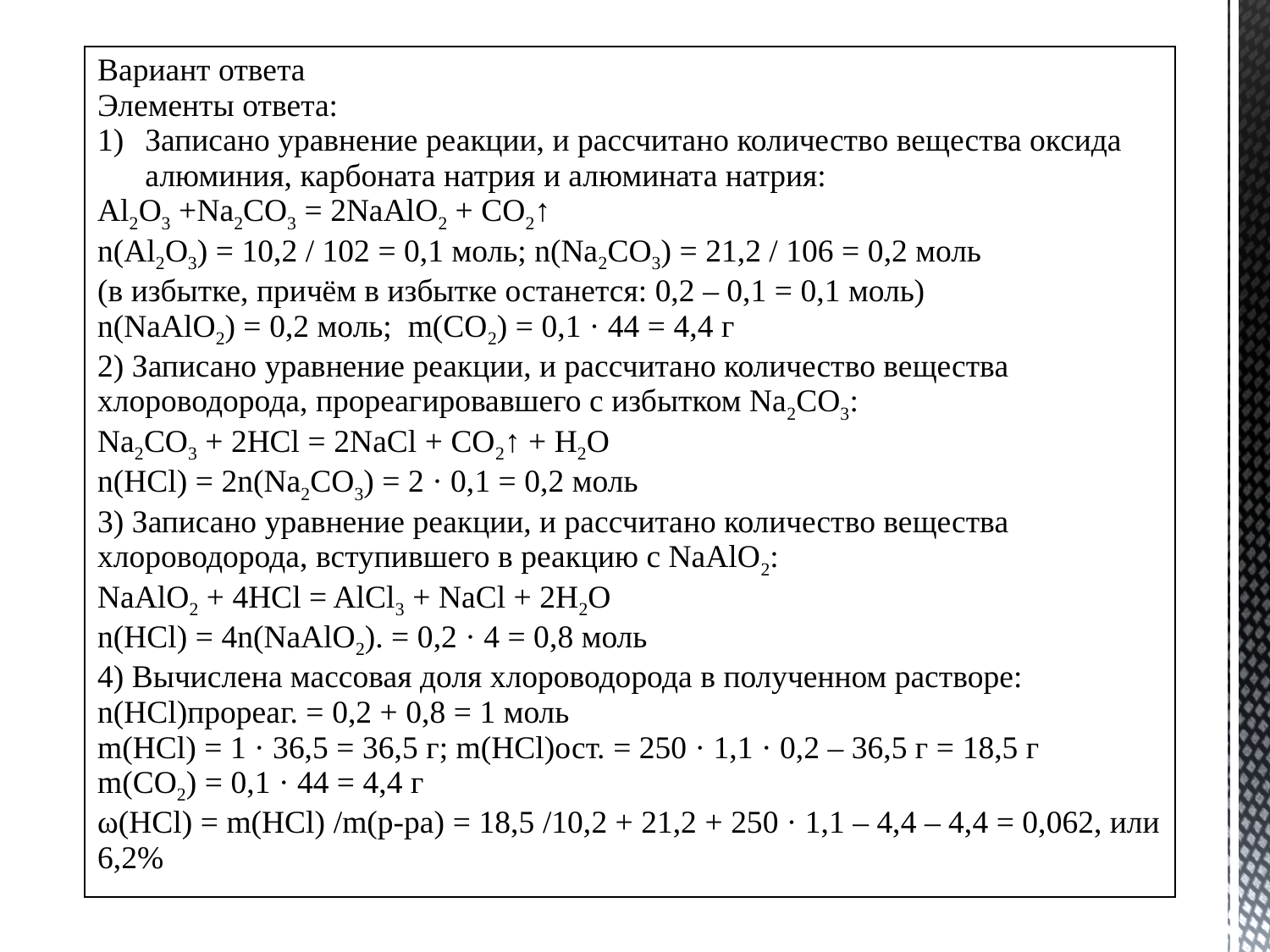

| Вариант ответа Элементы ответа: Записано уравнение реакции, и рассчитано количество вещества оксида алюминия, карбоната натрия и алюмината натрия: Al2O3 +Na2CO3 = 2NaAlO2 + CO2↑ n(Al2O3) = 10,2 / 102 = 0,1 моль; n(Na2CO3) = 21,2 / 106 = 0,2 моль (в избытке, причём в избытке останется: 0,2 – 0,1 = 0,1 моль) n(NaAlO2) = 0,2 моль; m(CO2) = 0,1 · 44 = 4,4 г 2) Записано уравнение реакции, и рассчитано количество вещества хлороводорода, прореагировавшего с избытком Na2CO3: Na2CO3 + 2HCl = 2NaCl + СO2↑ + H2O n(HCl) = 2n(Na2CO3) = 2 · 0,1 = 0,2 моль 3) Записано уравнение реакции, и рассчитано количество вещества хлороводорода, вступившего в реакцию с NaAlO2: NaAlO2 + 4HCl = AlCl3 + NaCl + 2H2O n(HСl) = 4n(NaAlO2). = 0,2 · 4 = 0,8 моль 4) Вычислена массовая доля хлороводорода в полученном растворе: n(HCl)прореаг. = 0,2 + 0,8 = 1 моль m(HCl) = 1 · 36,5 = 36,5 г; m(HCl)ост. = 250 · 1,1 · 0,2 – 36,5 г = 18,5 г m(CO2) = 0,1 · 44 = 4,4 г ω(HCl) = m(HCl) /m(р-ра) = 18,5 /10,2 + 21,2 + 250 · 1,1 – 4,4 – 4,4 = 0,062, или 6,2% |
| --- |